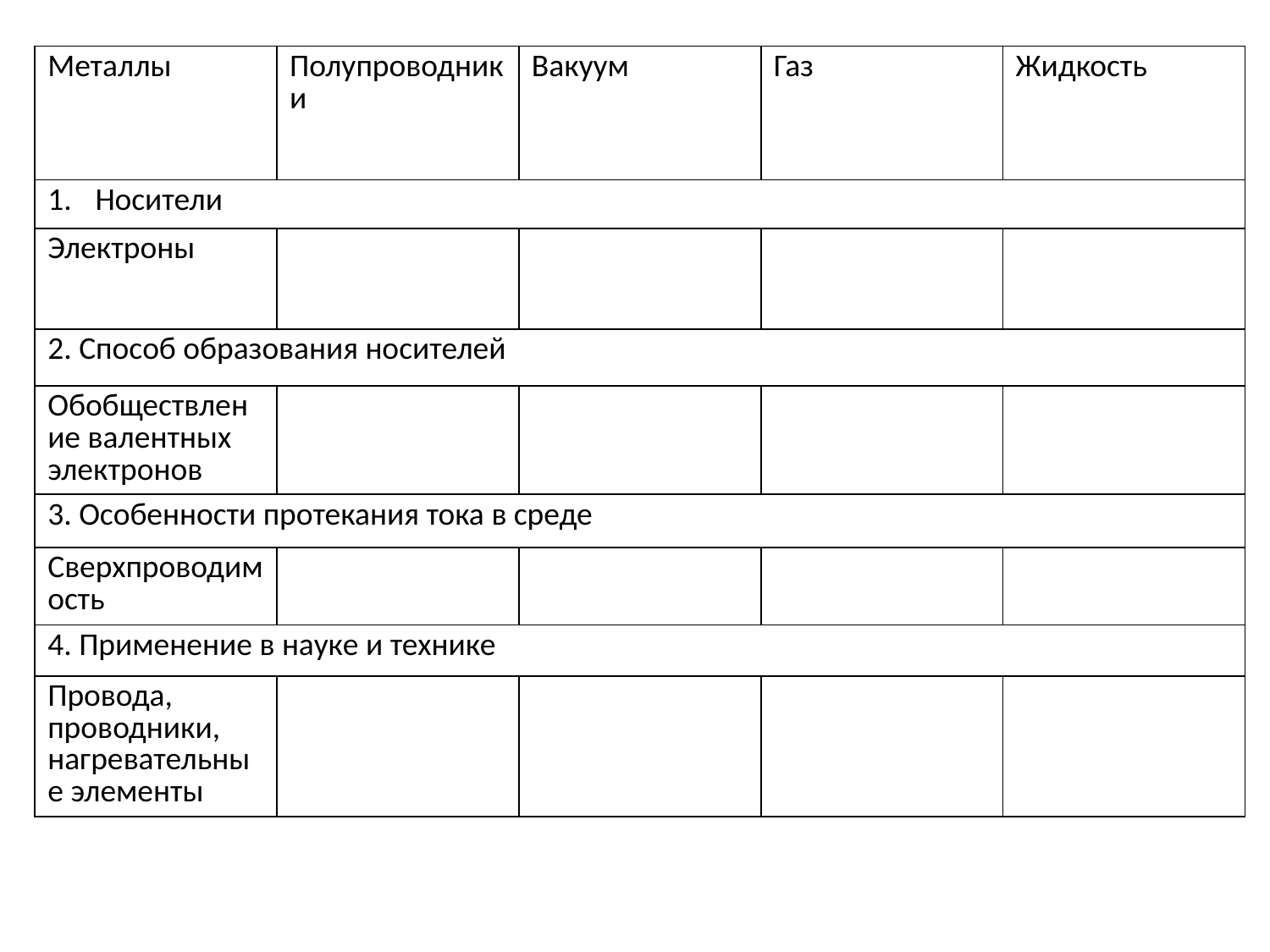

| Металлы | Полупроводники | Вакуум | Газ | Жидкость |
| --- | --- | --- | --- | --- |
| Носители |  |  |  |  |
| Электроны |  |  |  |  |
| 2. Способ образования носителей |  |  |  |  |
| Обобществление валентных электронов |  |  |  |  |
| 3. Особенности протекания тока в среде |  |  |  |  |
| Сверхпроводимость |  |  |  |  |
| 4. Применение в науке и технике |  |  |  |  |
| Провода, проводники, нагревательные элементы |  |  |  |  |